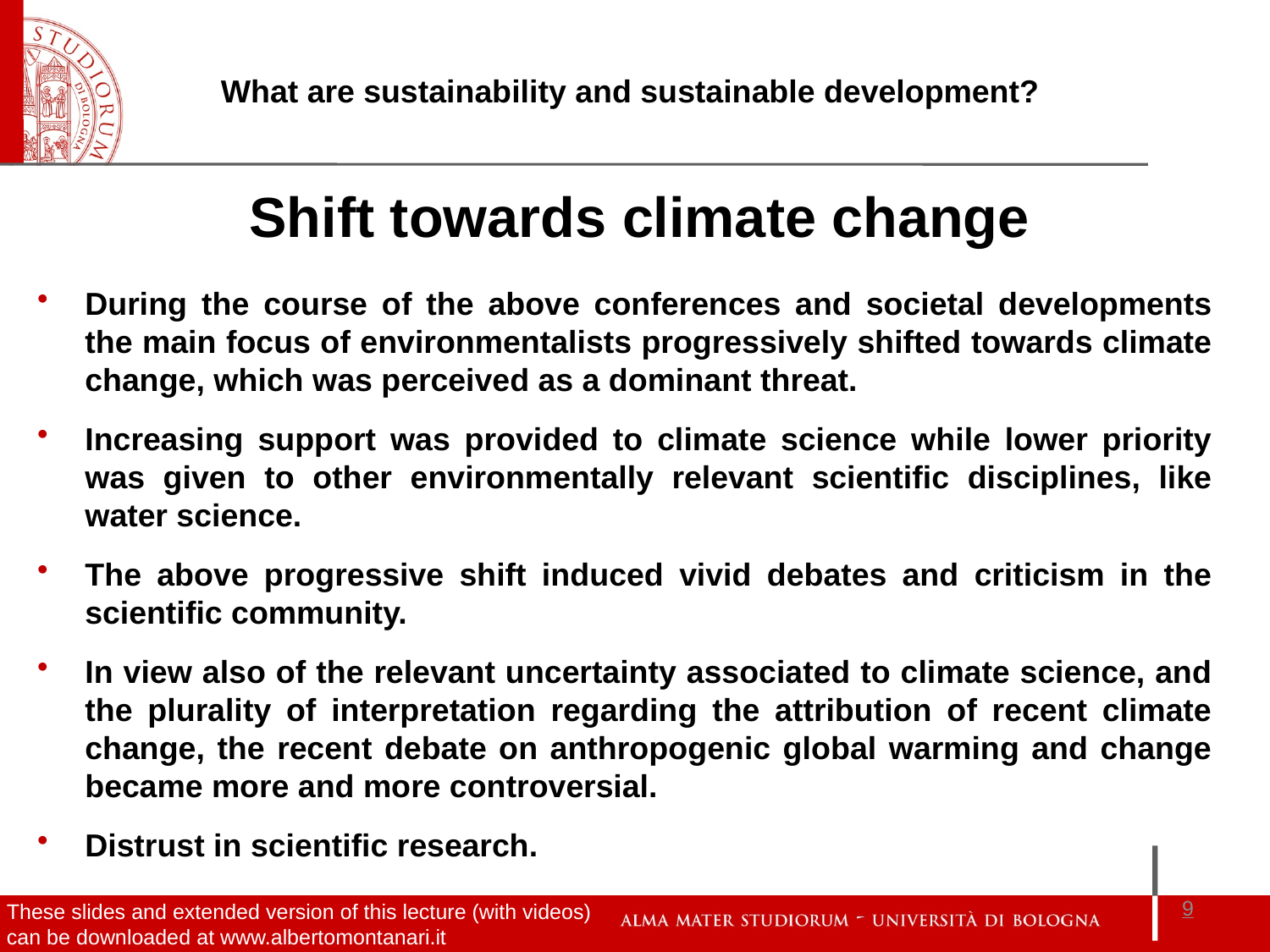

Shift towards climate change
During the course of the above conferences and societal developments the main focus of environmentalists progressively shifted towards climate change, which was perceived as a dominant threat.
Increasing support was provided to climate science while lower priority was given to other environmentally relevant scientific disciplines, like water science.
The above progressive shift induced vivid debates and criticism in the scientific community.
In view also of the relevant uncertainty associated to climate science, and the plurality of interpretation regarding the attribution of recent climate change, the recent debate on anthropogenic global warming and change became more and more controversial.
Distrust in scientific research.
9